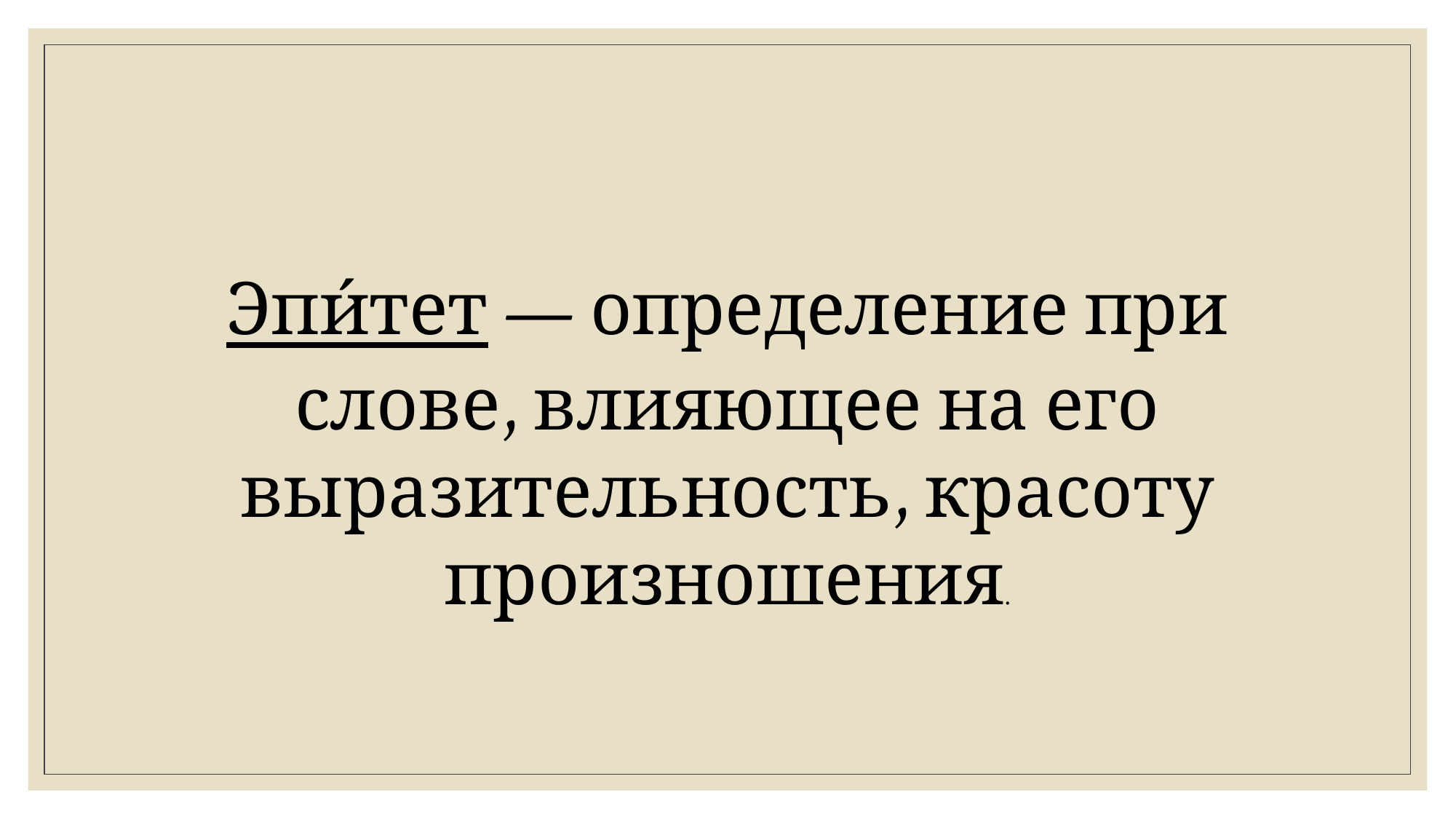

Эпи́тет — определение при слове, влияющее на его выразительность, красоту произношения.